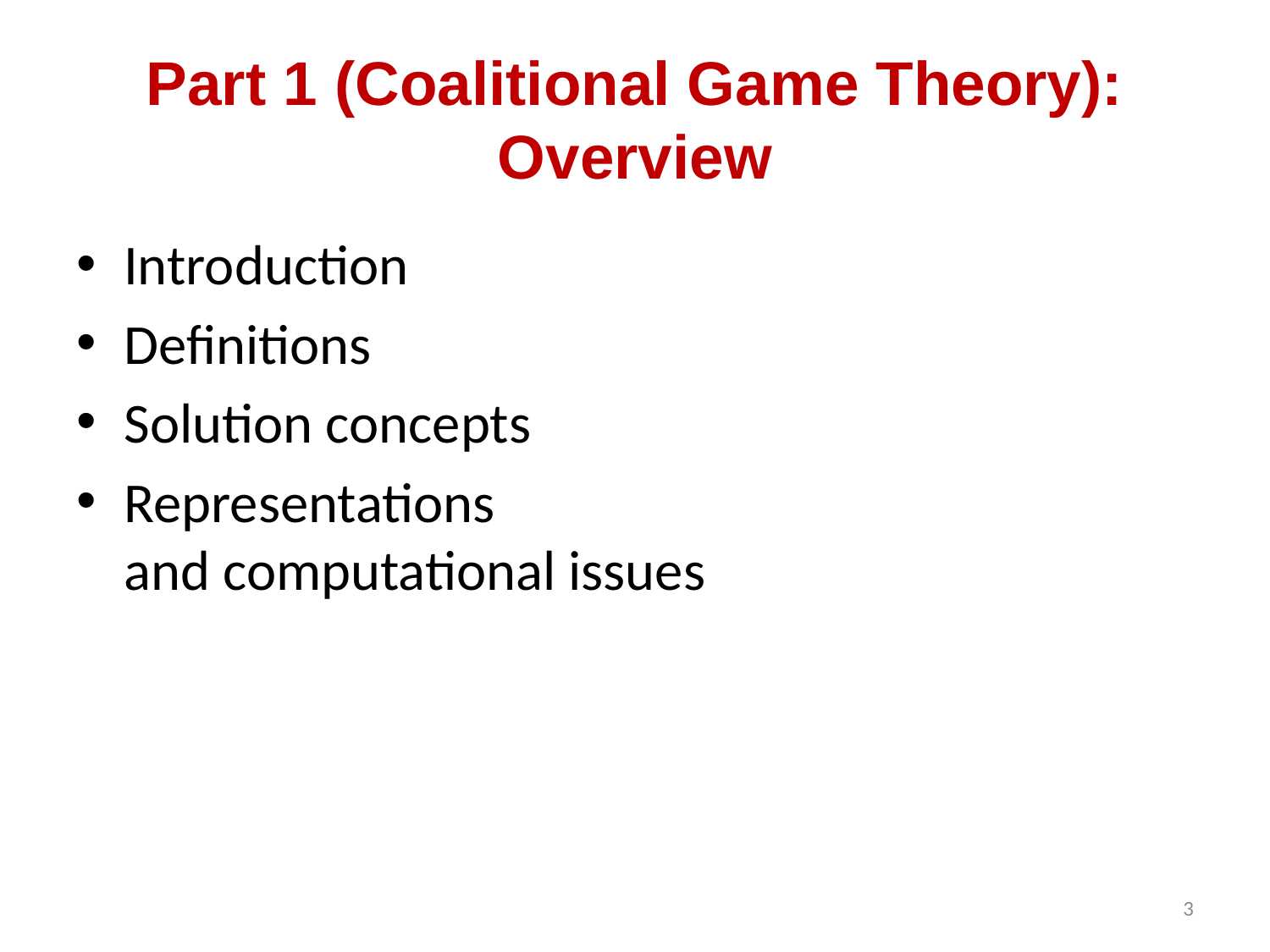

# Part 1 (Coalitional Game Theory): Overview
Introduction
Definitions
Solution concepts
Representations
and computational issues
3